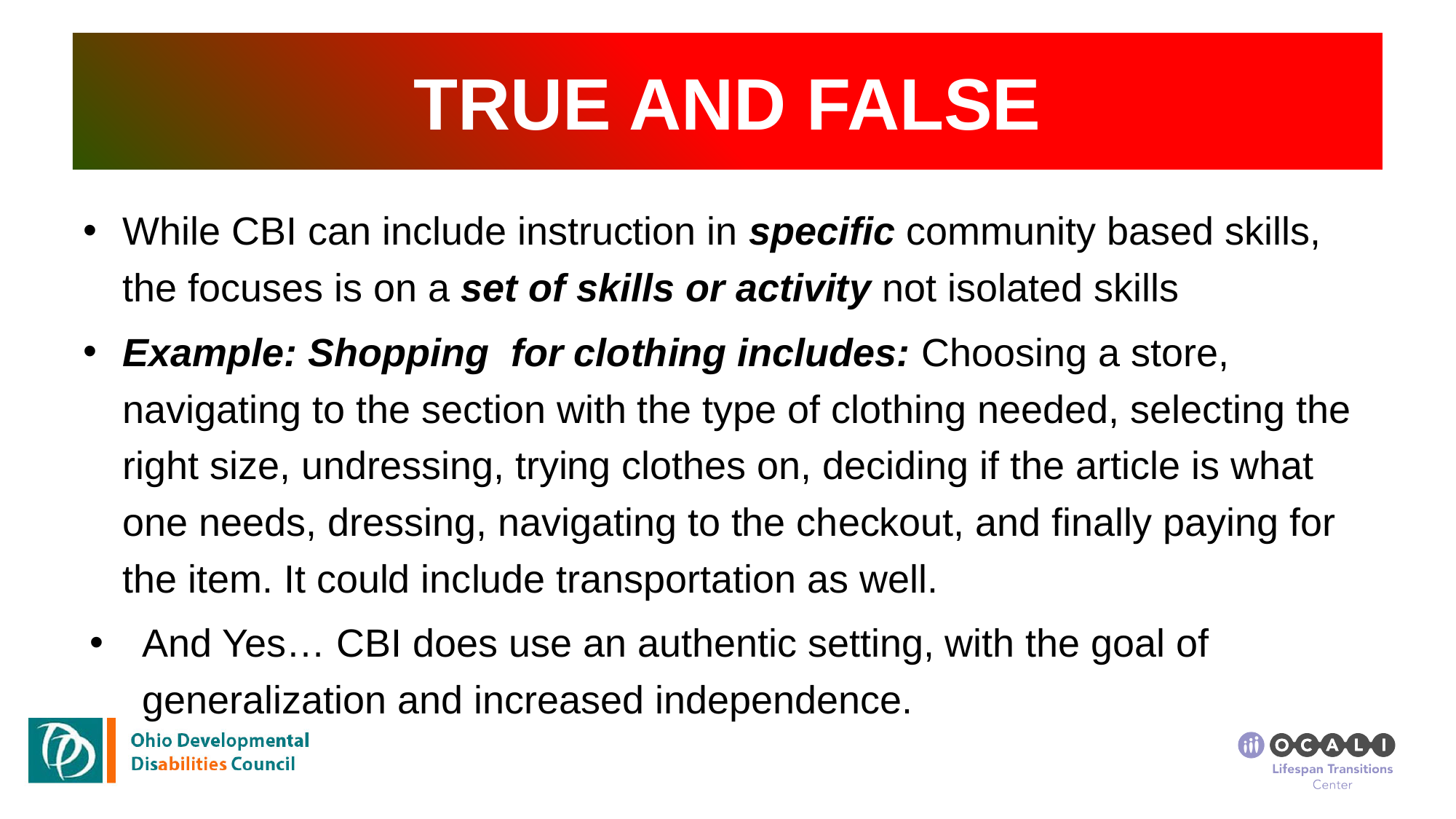

# TRUE AND FALSE
While CBI can include instruction in specific community based skills, the focuses is on a set of skills or activity not isolated skills
Example: Shopping  for clothing includes: Choosing a store, navigating to the section with the type of clothing needed, selecting the right size, undressing, trying clothes on, deciding if the article is what one needs, dressing, navigating to the checkout, and finally paying for the item. It could include transportation as well.
And Yes… CBI does use an authentic setting, with the goal of generalization and increased independence.